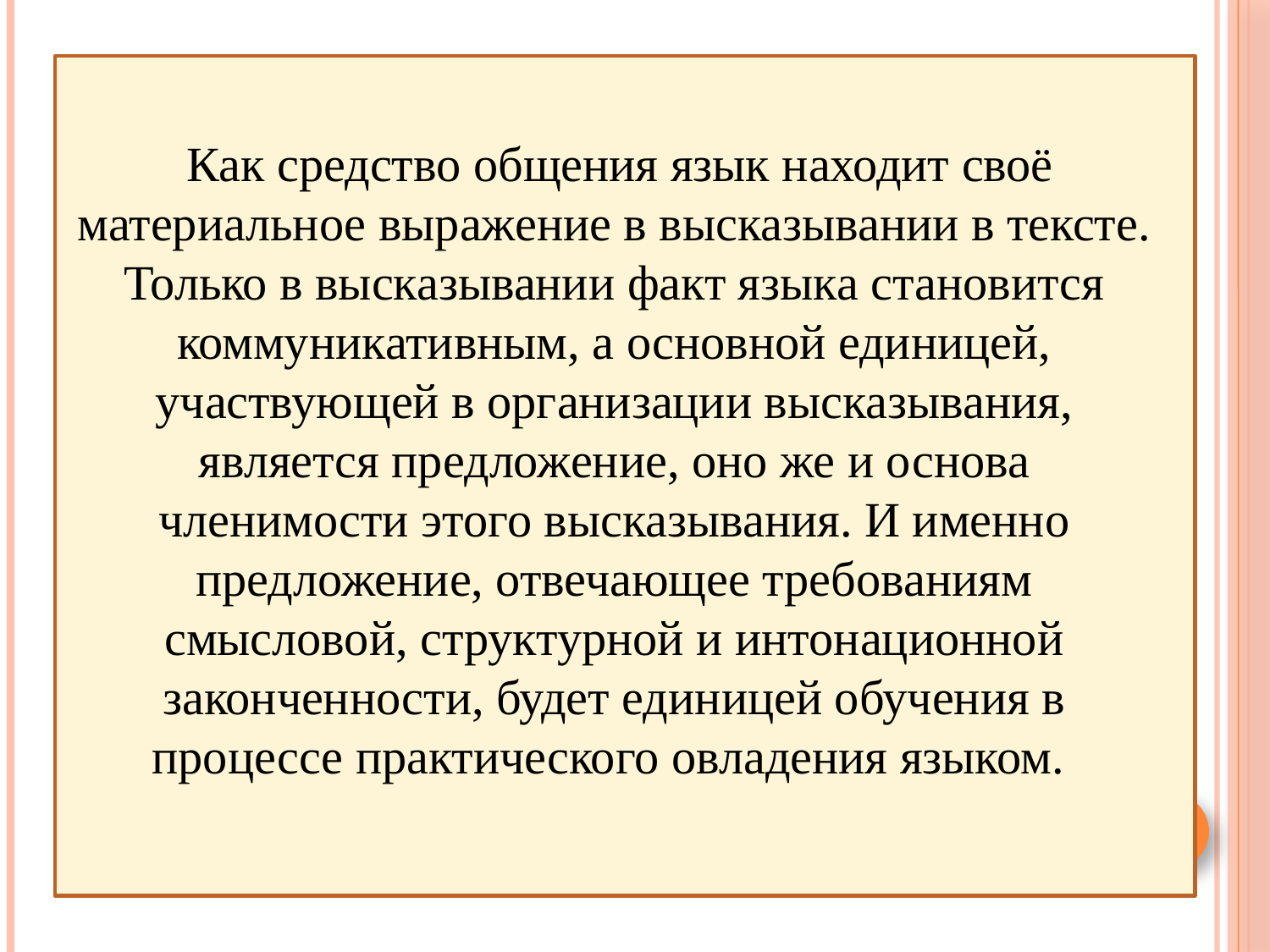

Как средство общения язык находит своё материальное выражение в высказывании в тексте. Только в высказывании факт языка становится коммуникативным, а основной единицей, участвующей в организации высказывания, является предложение, оно же и основа членимости этого высказывания. И именно предложение, отвечающее требованиям смысловой, структурной и интонационной законченности, будет единицей обучения в процессе практического овладения языком.